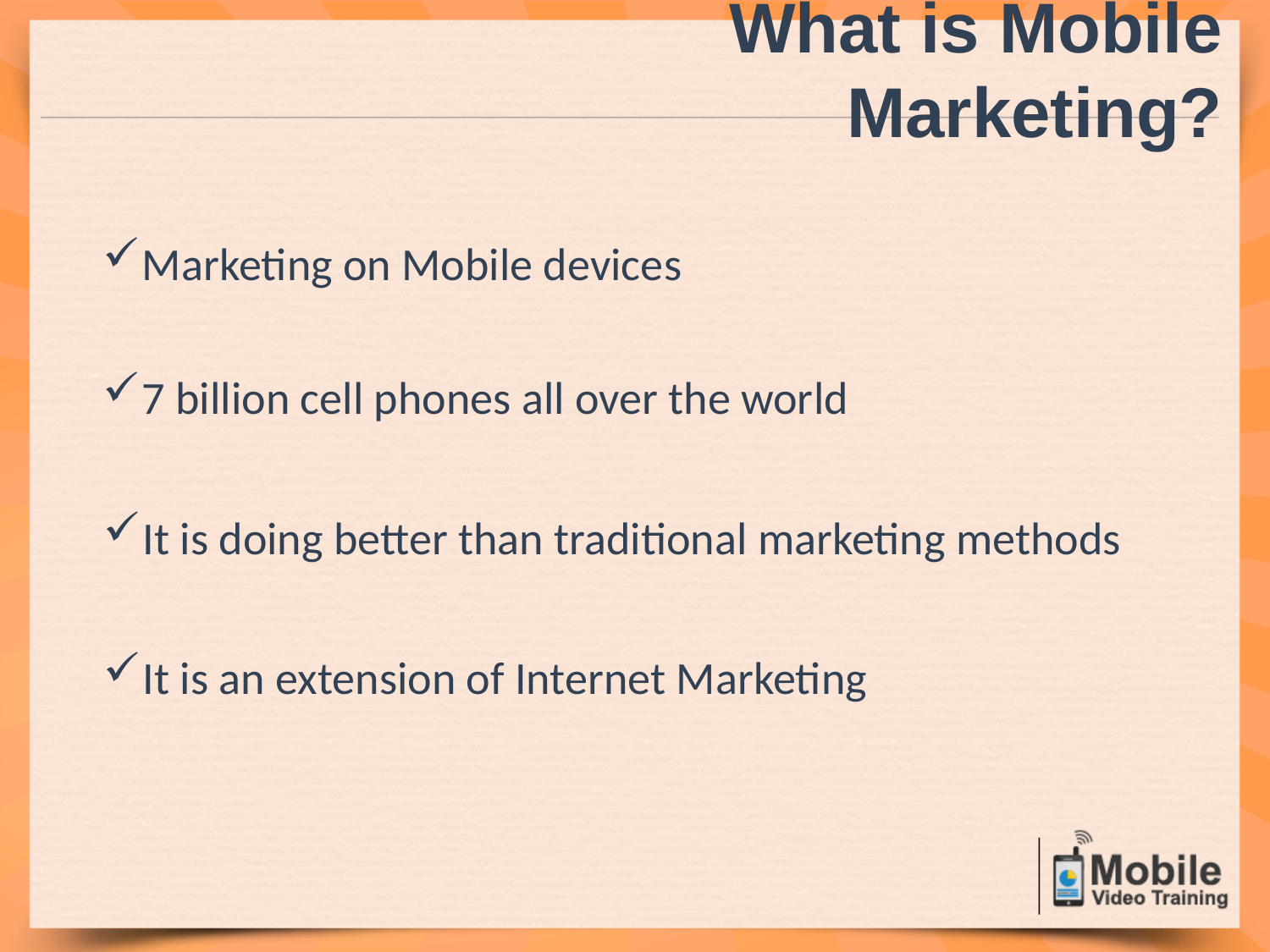

What is Mobile Marketing?
Marketing on Mobile devices
7 billion cell phones all over the world
It is doing better than traditional marketing methods
It is an extension of Internet Marketing